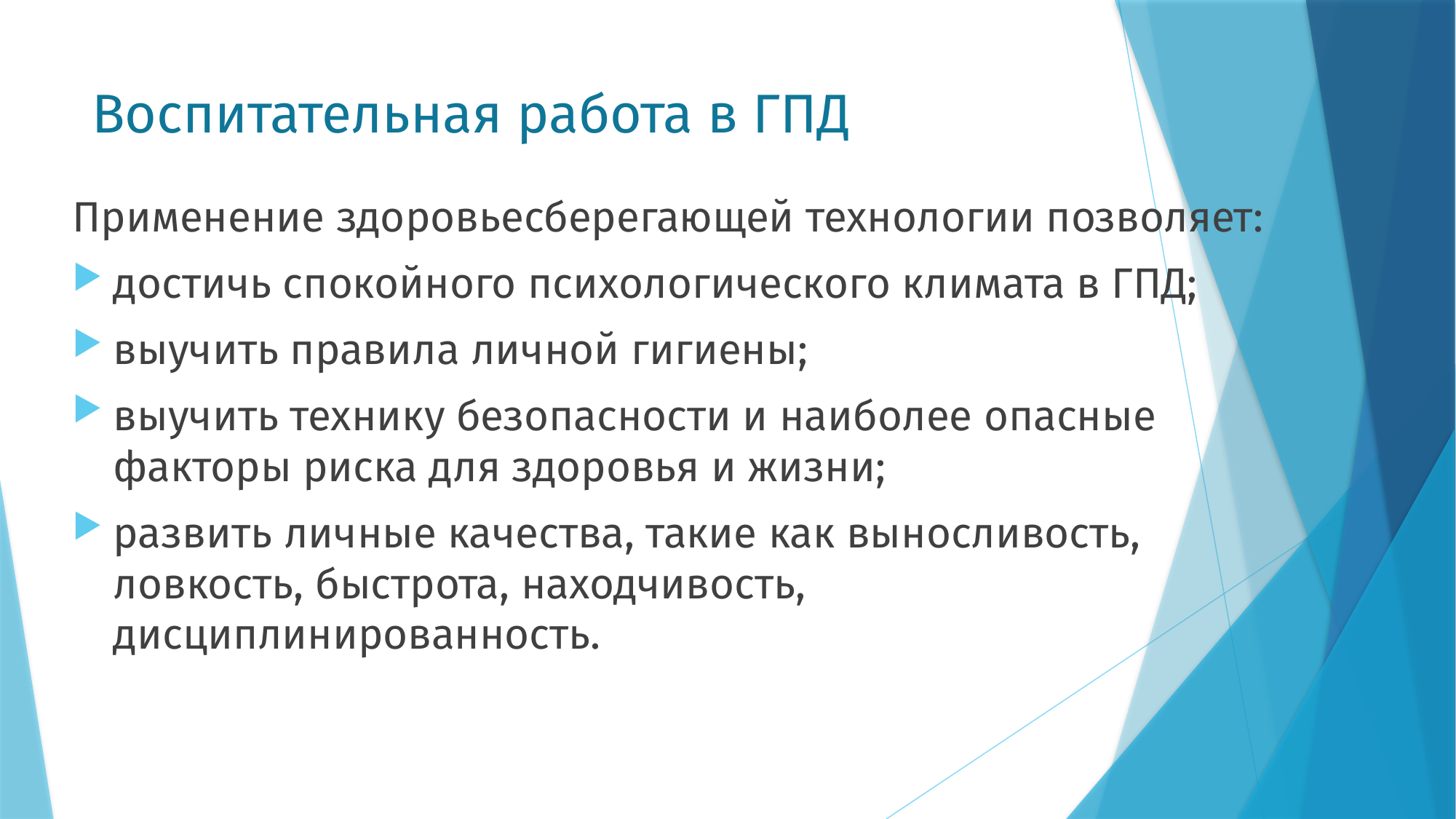

# Воспитательная работа в ГПД
Применение здоровьесберегающей технологии позволяет:
достичь спокойного психологического климата в ГПД;
выучить правила личной гигиены;
выучить технику безопасности и наиболее опасные факторы риска для здоровья и жизни;
развить личные качества, такие как выносливость, ловкость, быстрота, находчивость, дисциплинированность.